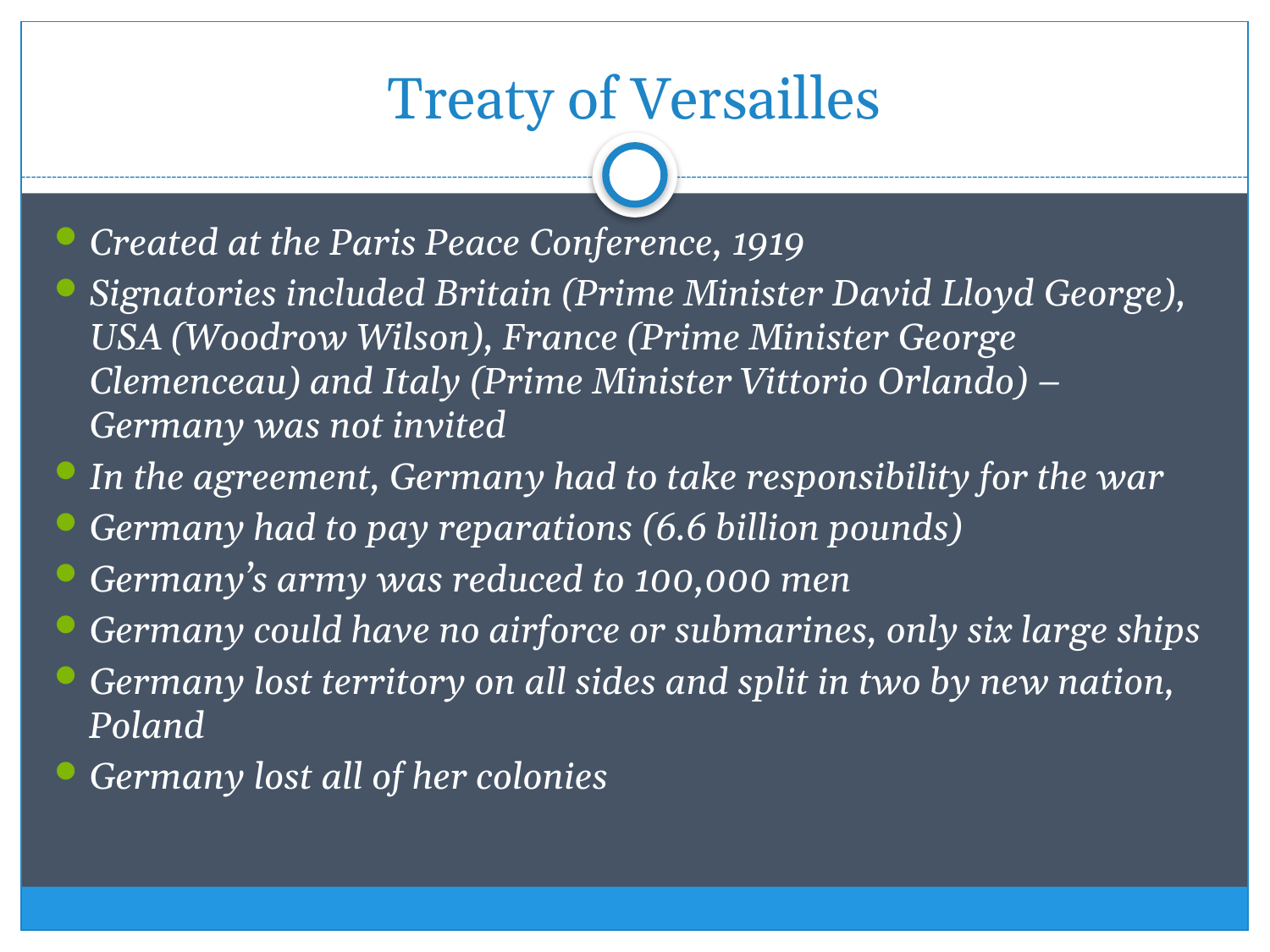

# Treaty of Versailles
Created at the Paris Peace Conference, 1919
Signatories included Britain (Prime Minister David Lloyd George), USA (Woodrow Wilson), France (Prime Minister George Clemenceau) and Italy (Prime Minister Vittorio Orlando) – Germany was not invited
In the agreement, Germany had to take responsibility for the war
Germany had to pay reparations (6.6 billion pounds)
Germany’s army was reduced to 100,000 men
Germany could have no airforce or submarines, only six large ships
Germany lost territory on all sides and split in two by new nation, Poland
Germany lost all of her colonies